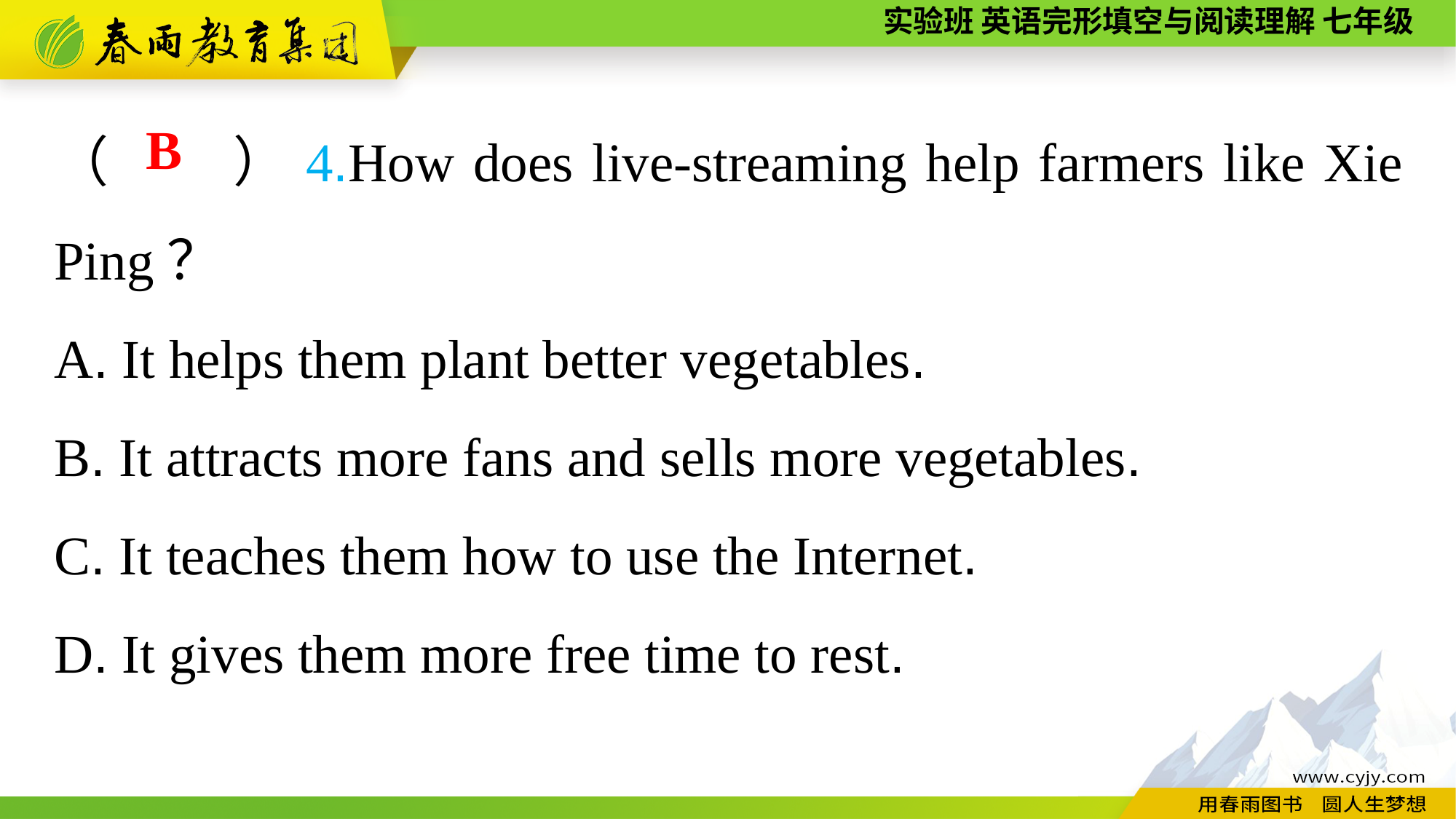

（　　）4.How does live-streaming help farmers like Xie Ping？
A. It helps them plant better vegetables.
B. It attracts more fans and sells more vegetables.
C. It teaches them how to use the Internet.
D. It gives them more free time to rest.
B